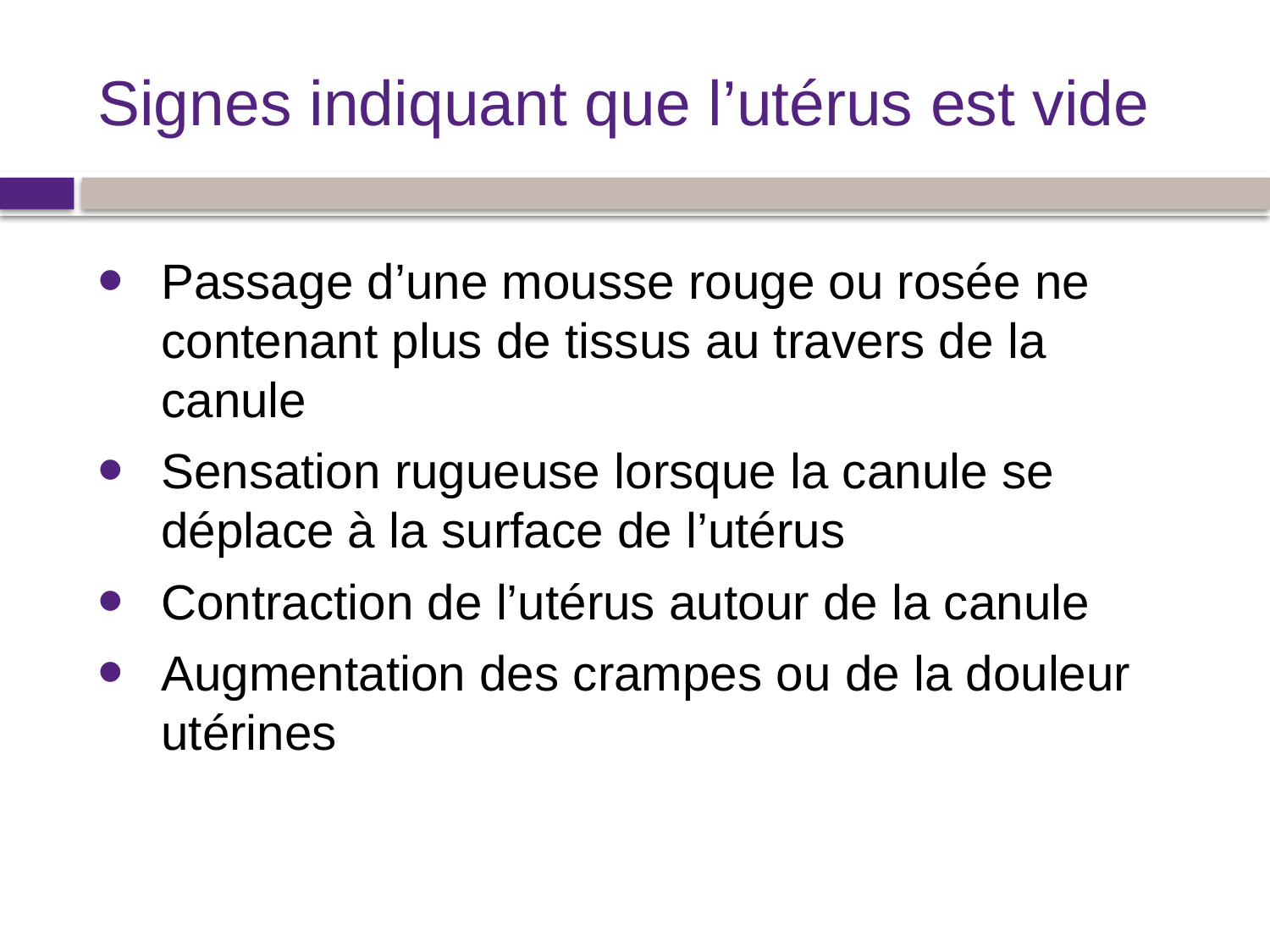

# Signes indiquant que l’utérus est vide
Passage d’une mousse rouge ou rosée ne contenant plus de tissus au travers de la canule
Sensation rugueuse lorsque la canule se déplace à la surface de l’utérus
Contraction de l’utérus autour de la canule
Augmentation des crampes ou de la douleur utérines